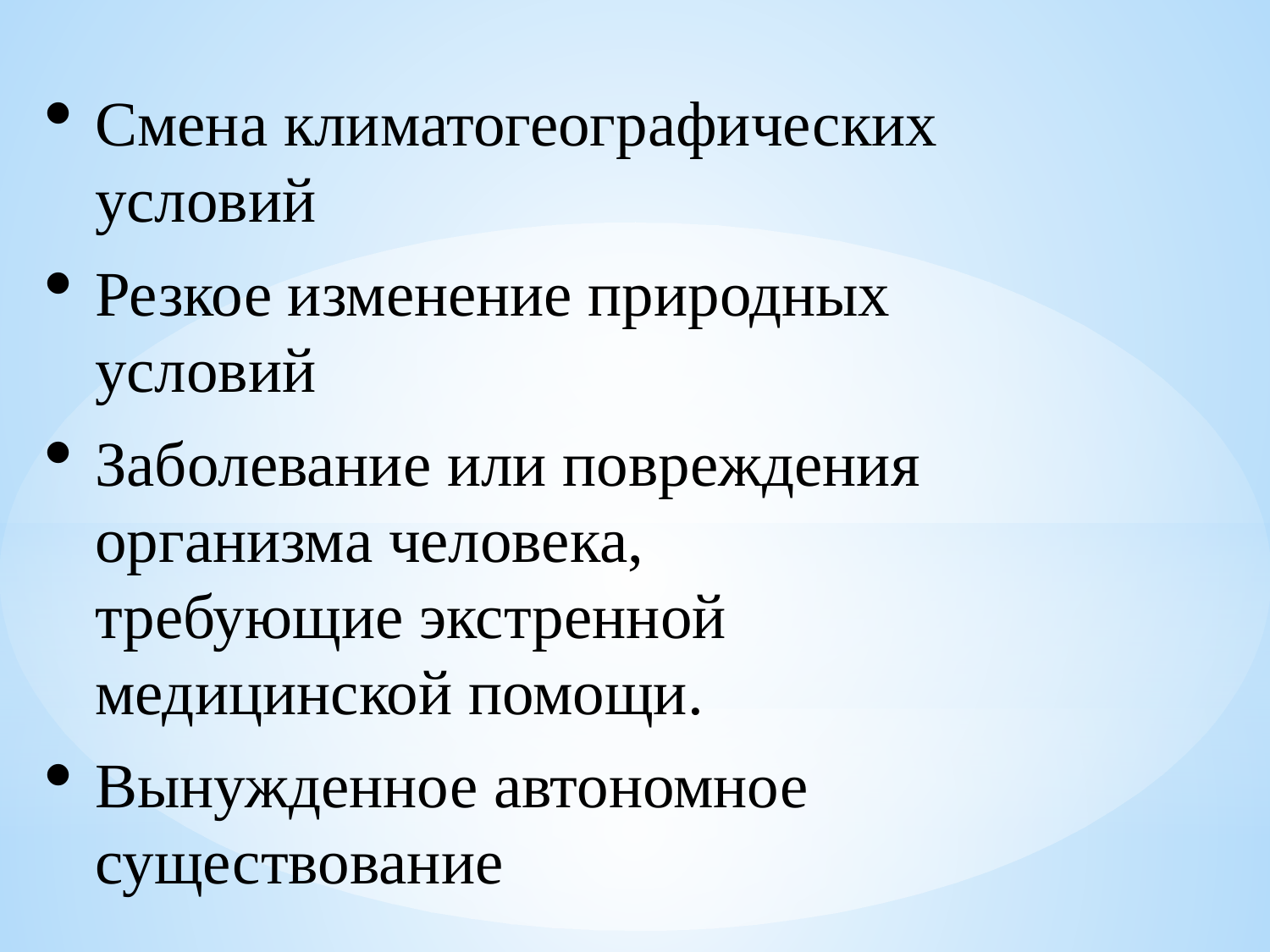

Смена климатогеографических условий
Резкое изменение природных условий
Заболевание или повреждения организма человека, требующие экстренной медицинской помощи.
Вынужденное автономное существование